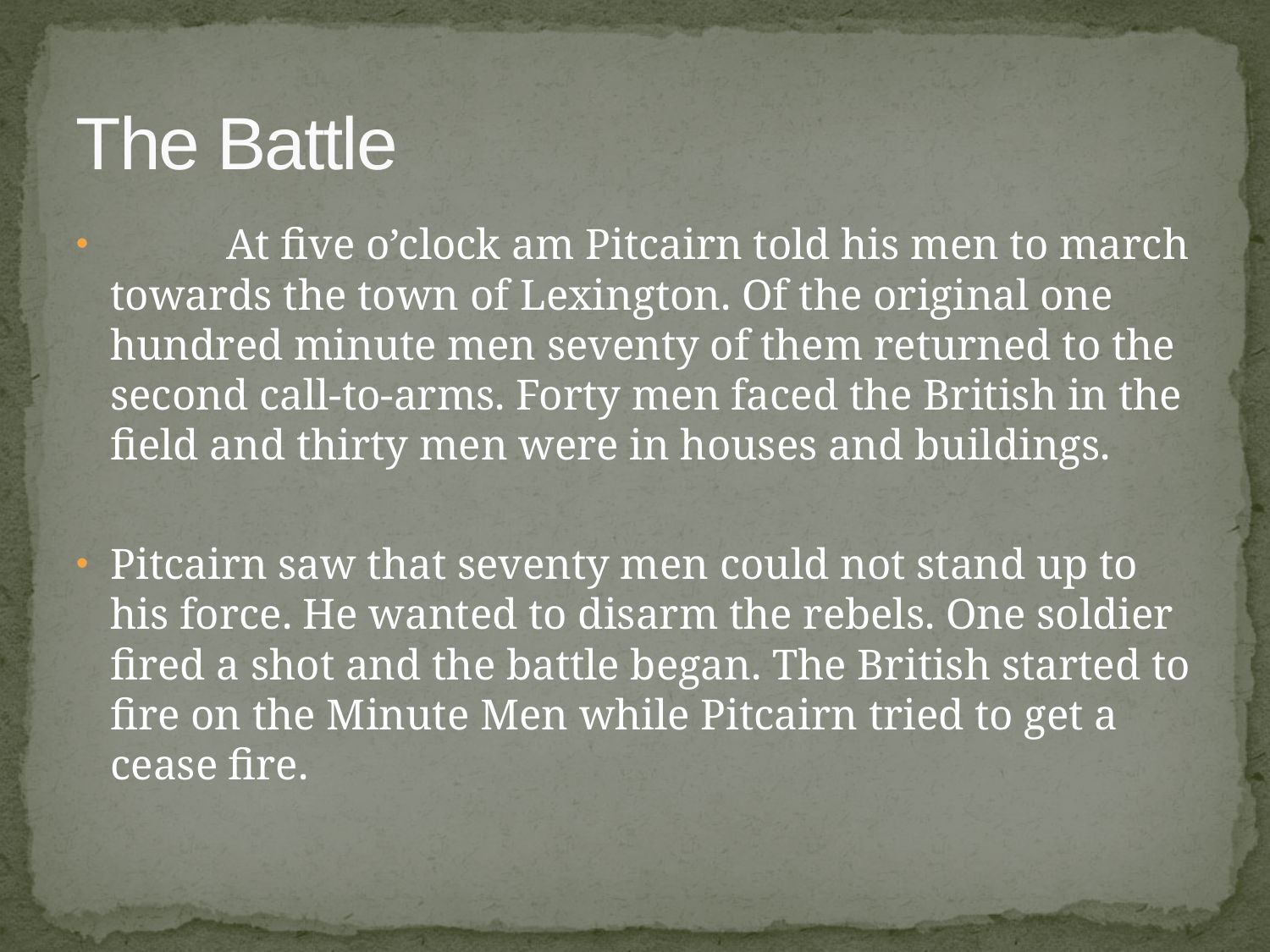

# The Battle
	At five o’clock am Pitcairn told his men to march towards the town of Lexington. Of the original one hundred minute men seventy of them returned to the second call-to-arms. Forty men faced the British in the field and thirty men were in houses and buildings.

	Pitcairn saw that seventy men could not stand up to his force. He wanted to disarm the rebels. One soldier fired a shot and the battle began. The British started to fire on the Minute Men while Pitcairn tried to get a cease fire.